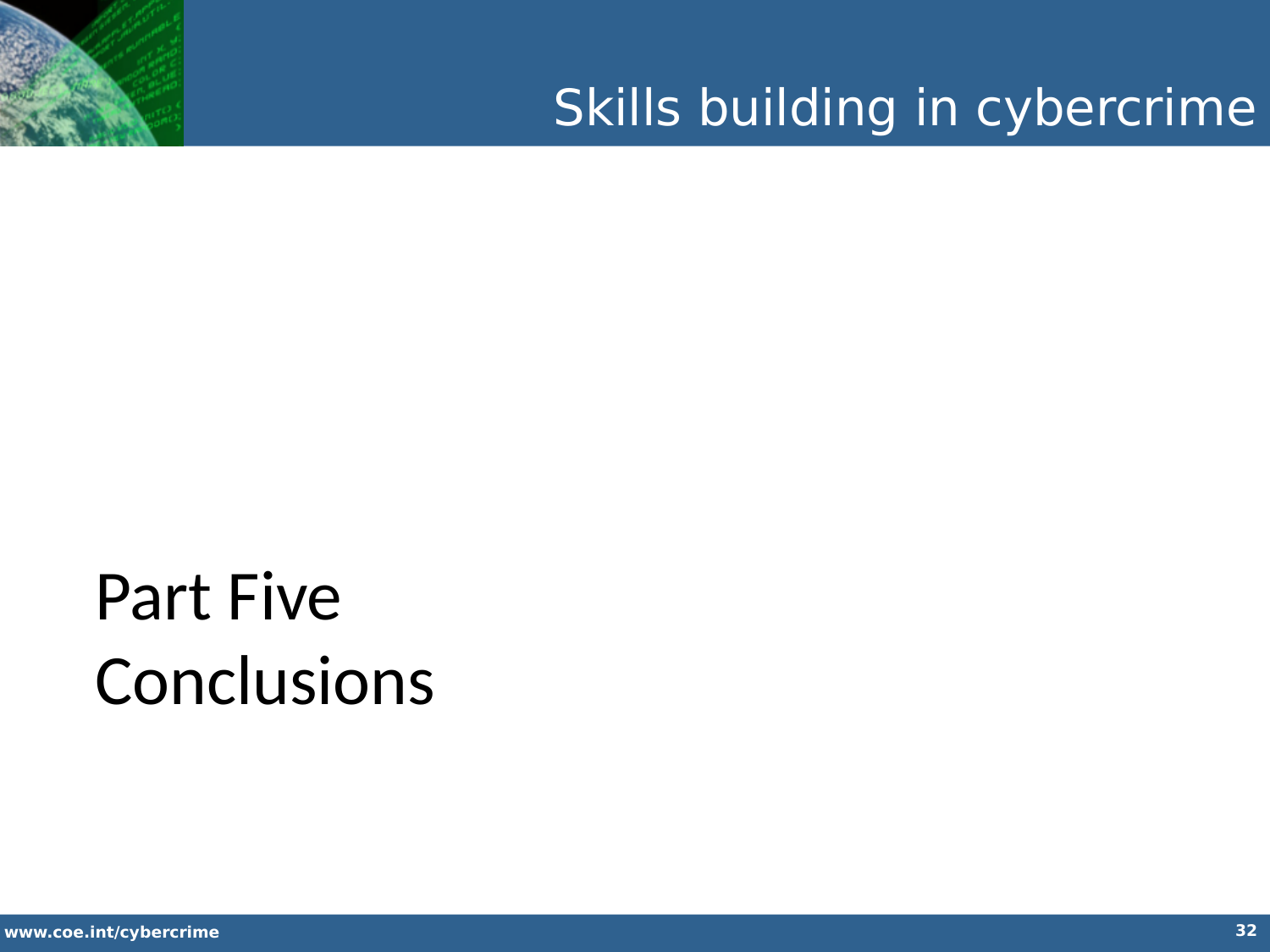

Skills building in cybercrime

Part Five
Conclusions
32